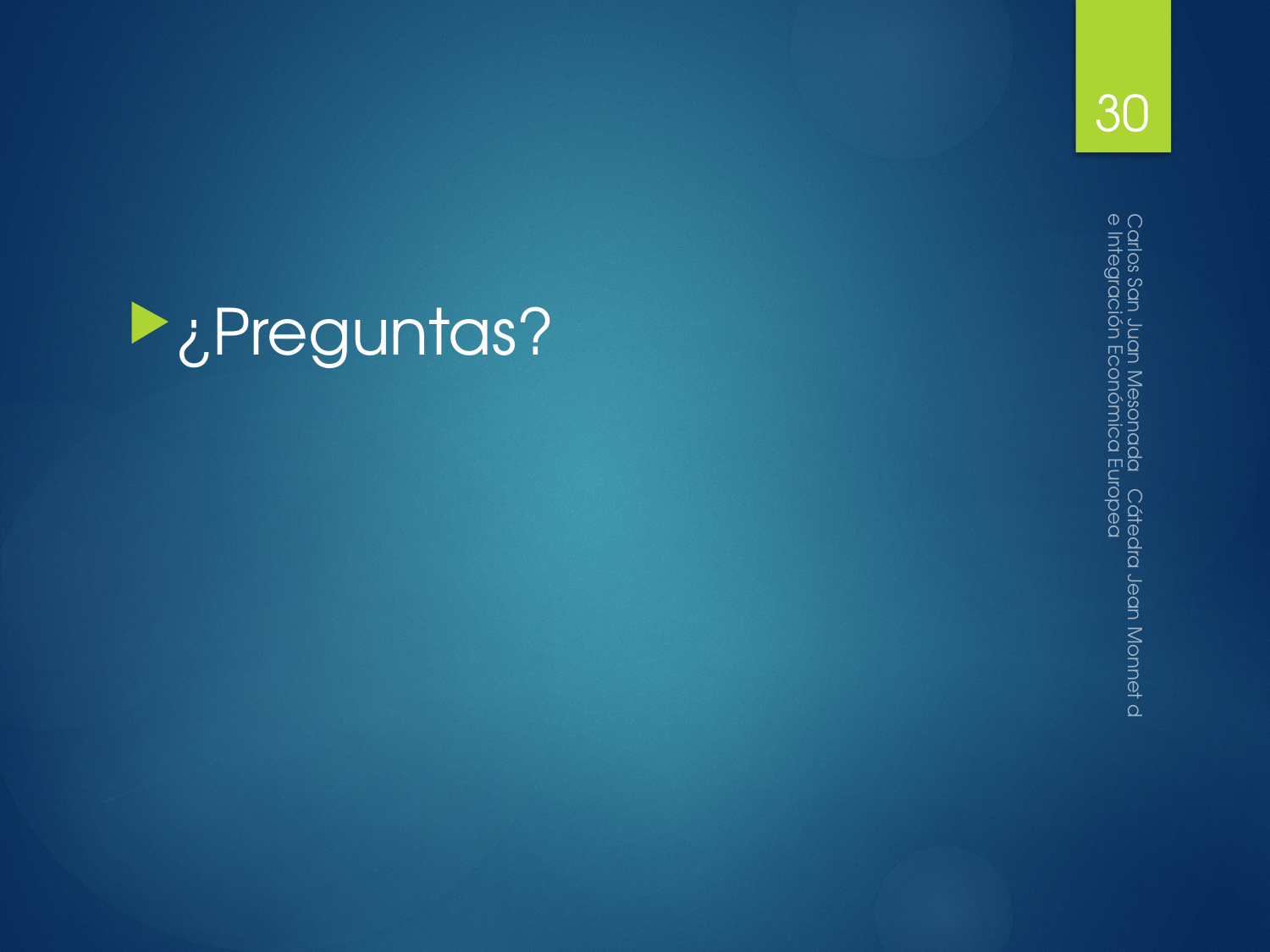

30
#
¿Preguntas?
Carlos San Juan Mesonada   Cátedra Jean Monnet de Integración Económica Europea